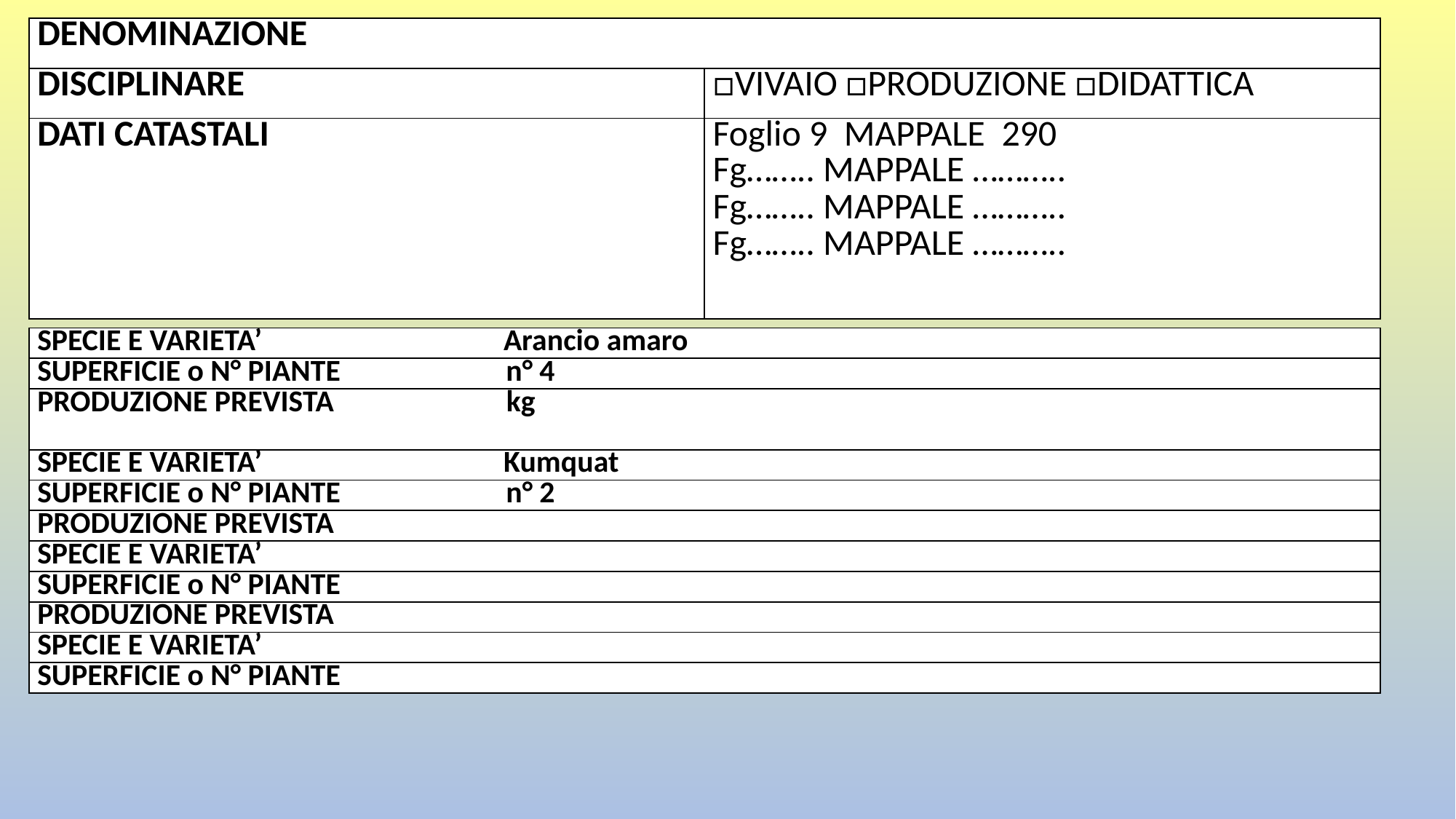

| DENOMINAZIONE |  |
| --- | --- |
| DISCIPLINARE | □VIVAIO □PRODUZIONE □DIDATTICA |
| DATI CATASTALI | Foglio 9 MAPPALE 290 Fg…….. MAPPALE ……….. Fg…….. MAPPALE ……….. Fg…….. MAPPALE ……….. |
| SPECIE E VARIETA’ Arancio amaro |
| --- |
| SUPERFICIE o N° PIANTE n° 4 |
| PRODUZIONE PREVISTA kg |
| SPECIE E VARIETA’ Kumquat |
| SUPERFICIE o N° PIANTE n° 2 |
| PRODUZIONE PREVISTA |
| SPECIE E VARIETA’ |
| SUPERFICIE o N° PIANTE |
| PRODUZIONE PREVISTA |
| SPECIE E VARIETA’ |
| SUPERFICIE o N° PIANTE |